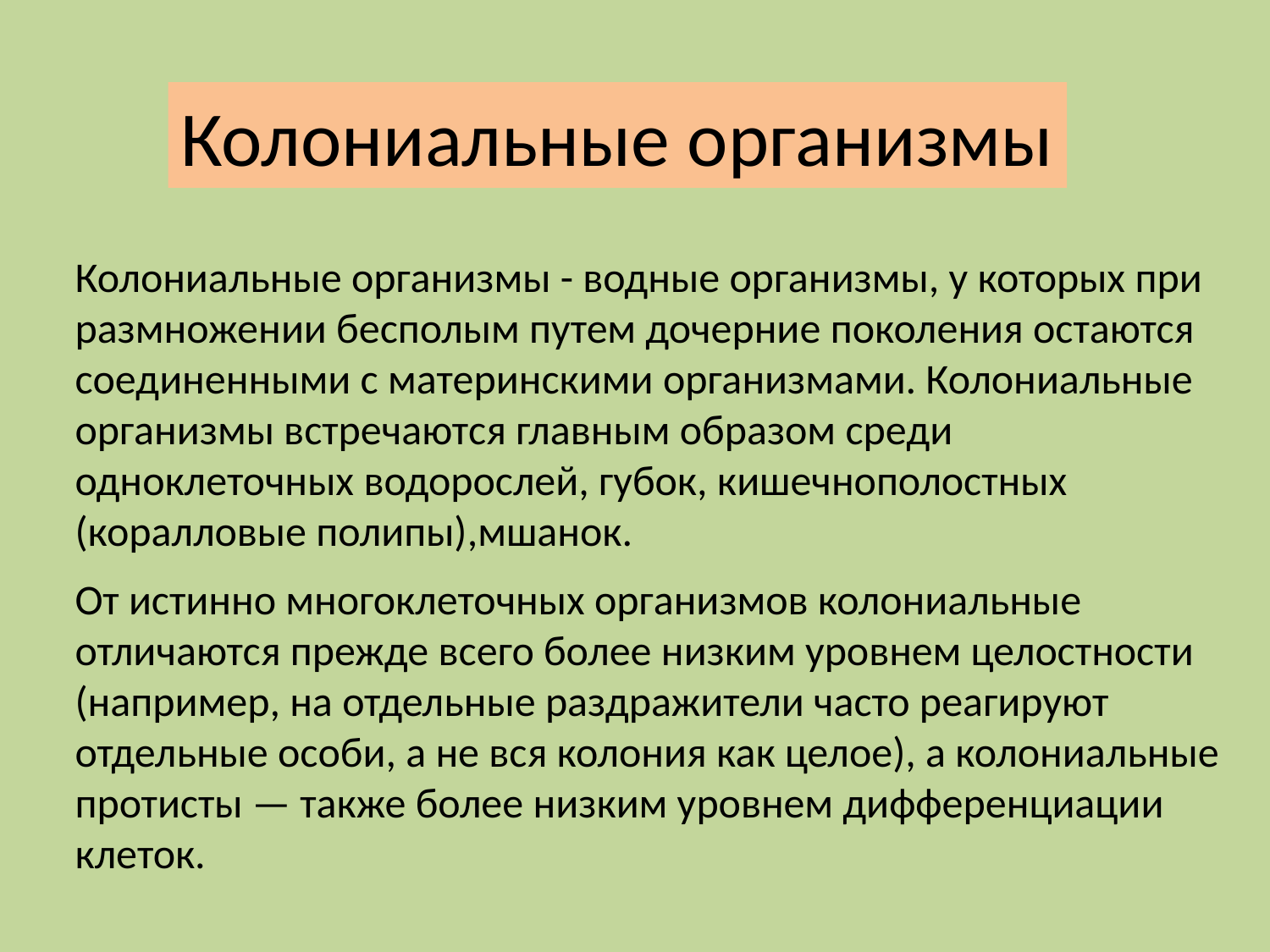

Колониальные организмы
Колониальные организмы - водные организмы, у которых при размножении бесполым путем дочерние поколения остаются соединенными с материнскими организмами. Колониальные организмы встречаются главным образом среди одноклеточных водорослей, губок, кишечнополостных (коралловые полипы),мшанок.
От истинно многоклеточных организмов колониальные отличаются прежде всего более низким уровнем целостности (например, на отдельные раздражители часто реагируют отдельные особи, а не вся колония как целое), а колониальные протисты — также более низким уровнем дифференциации клеток.